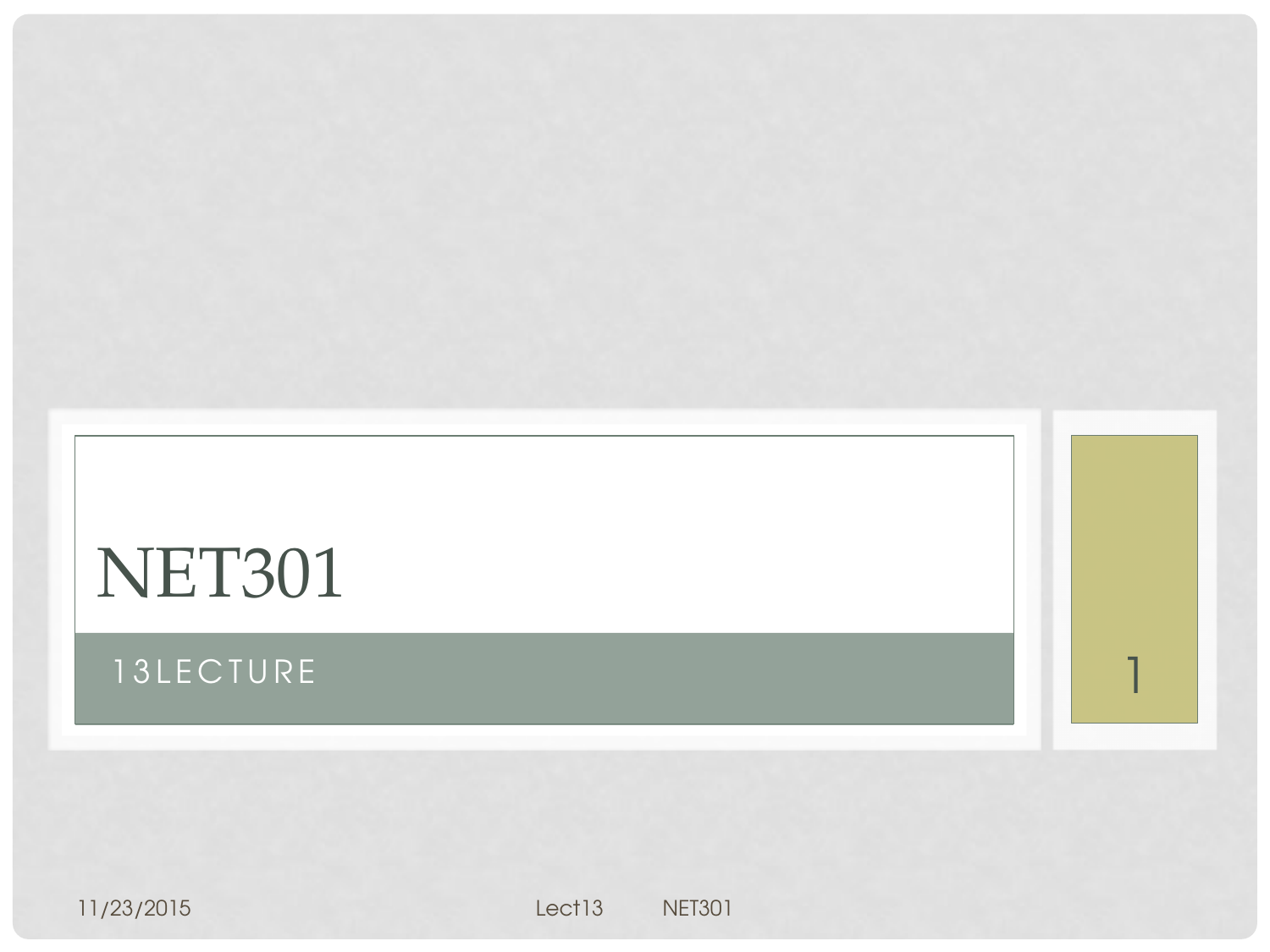

# net301
1
13LECTURE
11/23/2015
Lect13          NET301